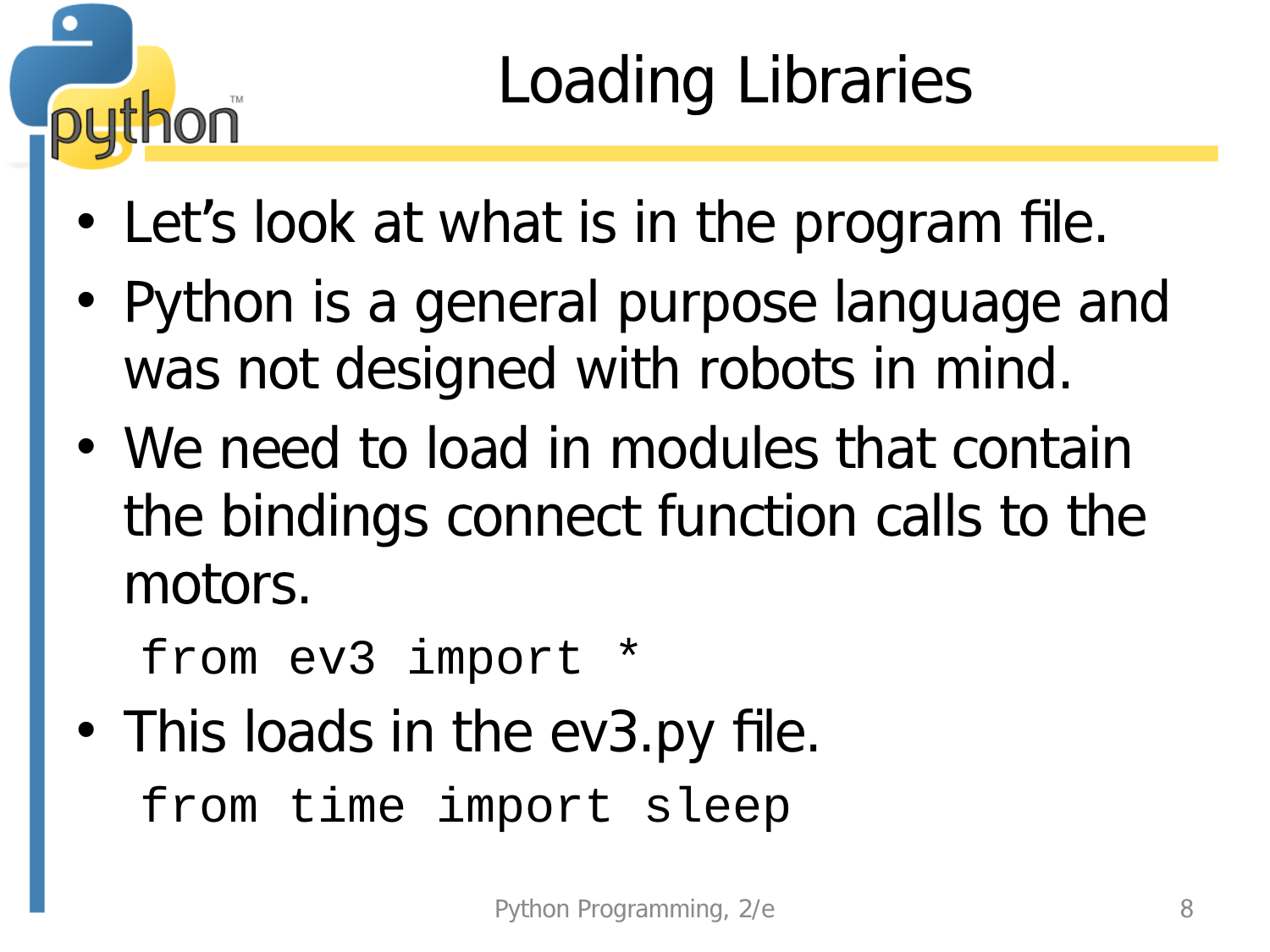

# Loading Libraries
Let’s look at what is in the program file.
Python is a general purpose language and was not designed with robots in mind.
We need to load in modules that contain the bindings connect function calls to the motors.
from ev3 import *
This loads in the ev3.py file.
from time import sleep

Python Programming, 2/e
8